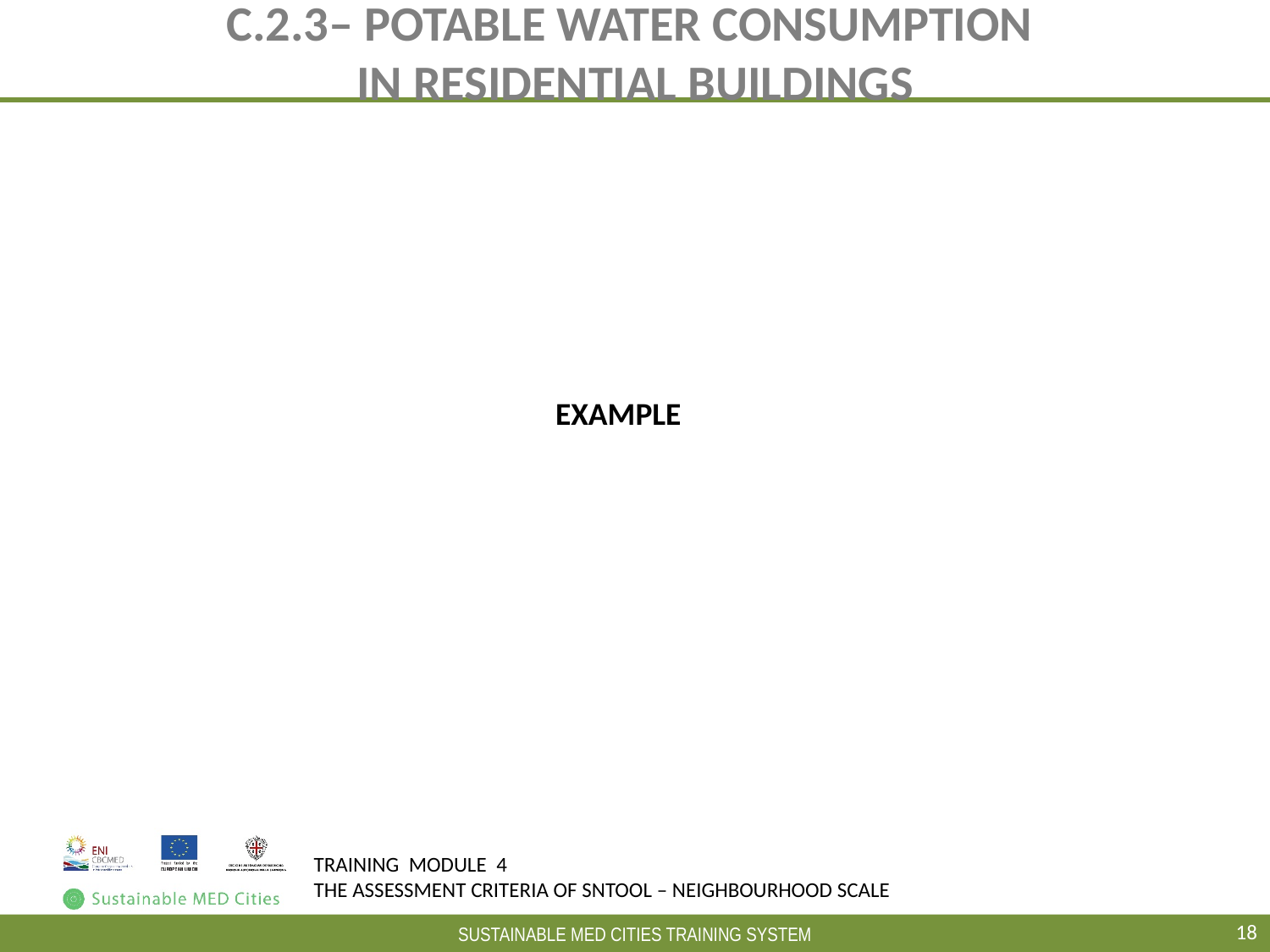

# C.2.3– POTABLE WATER CONSUMPTION IN RESIDENTIAL BUILDINGS

EXAMPLE

18